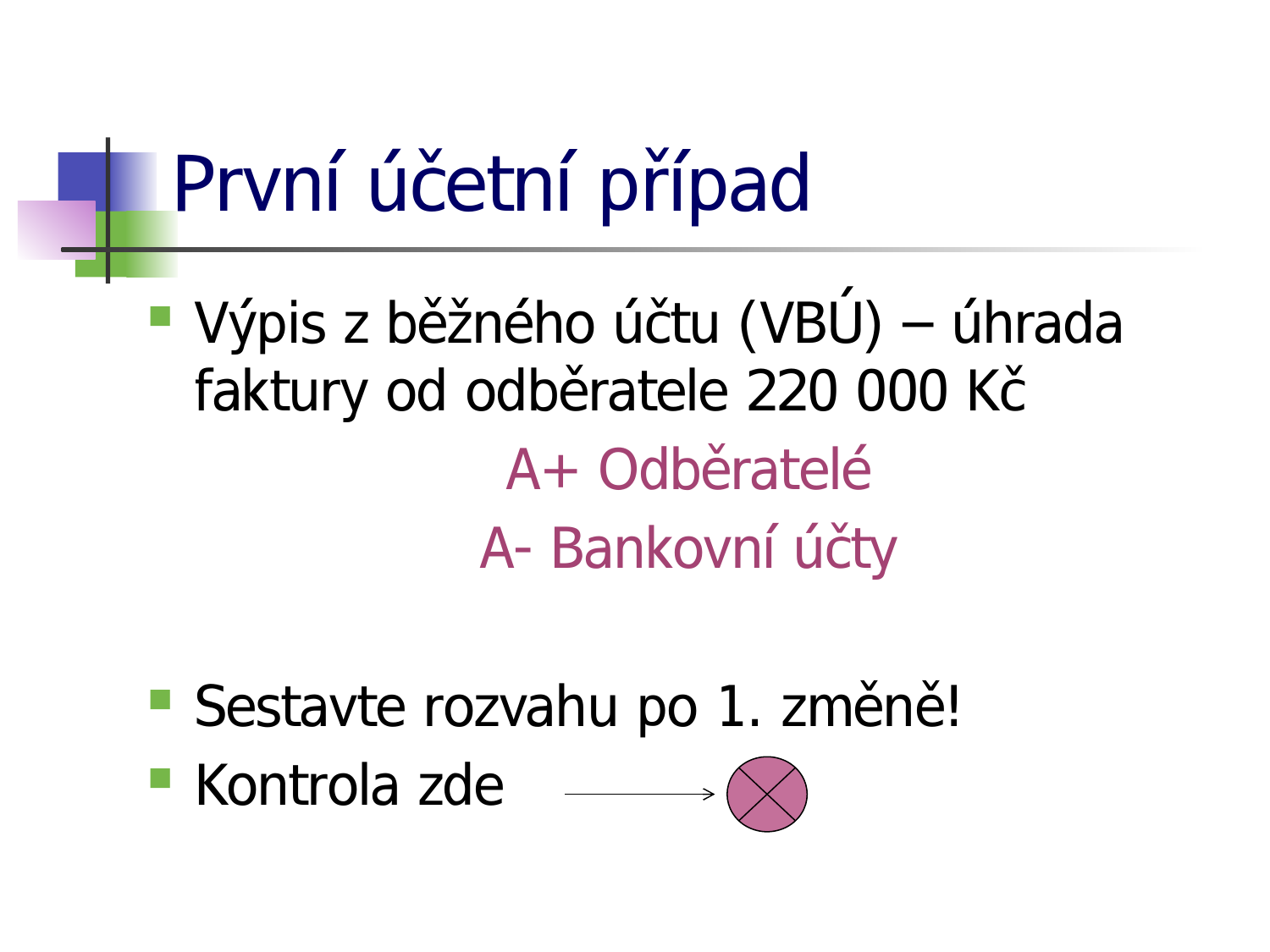

# První účetní případ
Výpis z běžného účtu (VBÚ) – úhrada faktury od odběratele 220 000 Kč
A+ Odběratelé
A- Bankovní účty

Sestavte rozvahu po 1. změně!
Kontrola zde